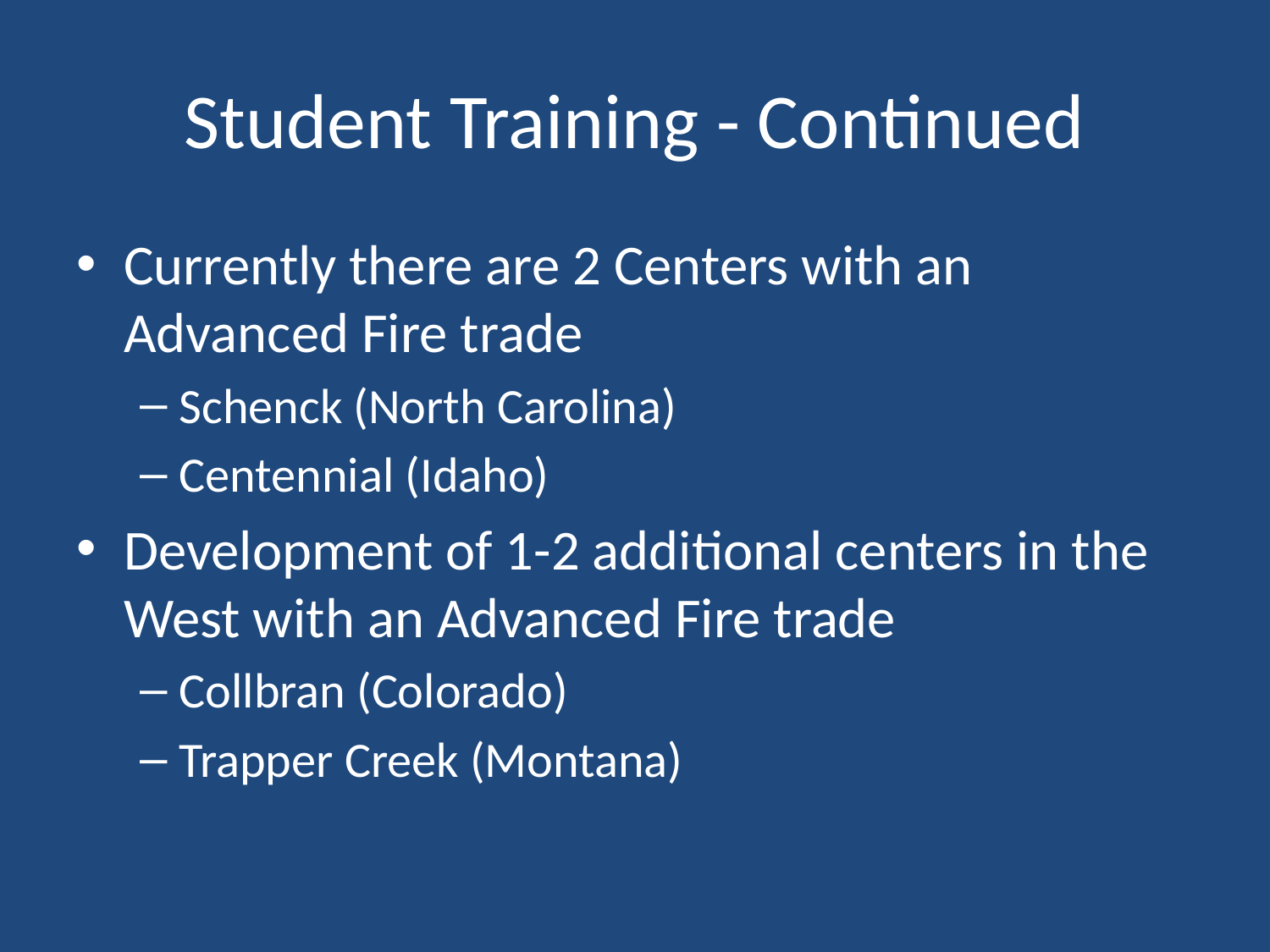

# Student Training - Continued
Currently there are 2 Centers with an Advanced Fire trade
Schenck (North Carolina)
Centennial (Idaho)
Development of 1-2 additional centers in the West with an Advanced Fire trade
Collbran (Colorado)
Trapper Creek (Montana)